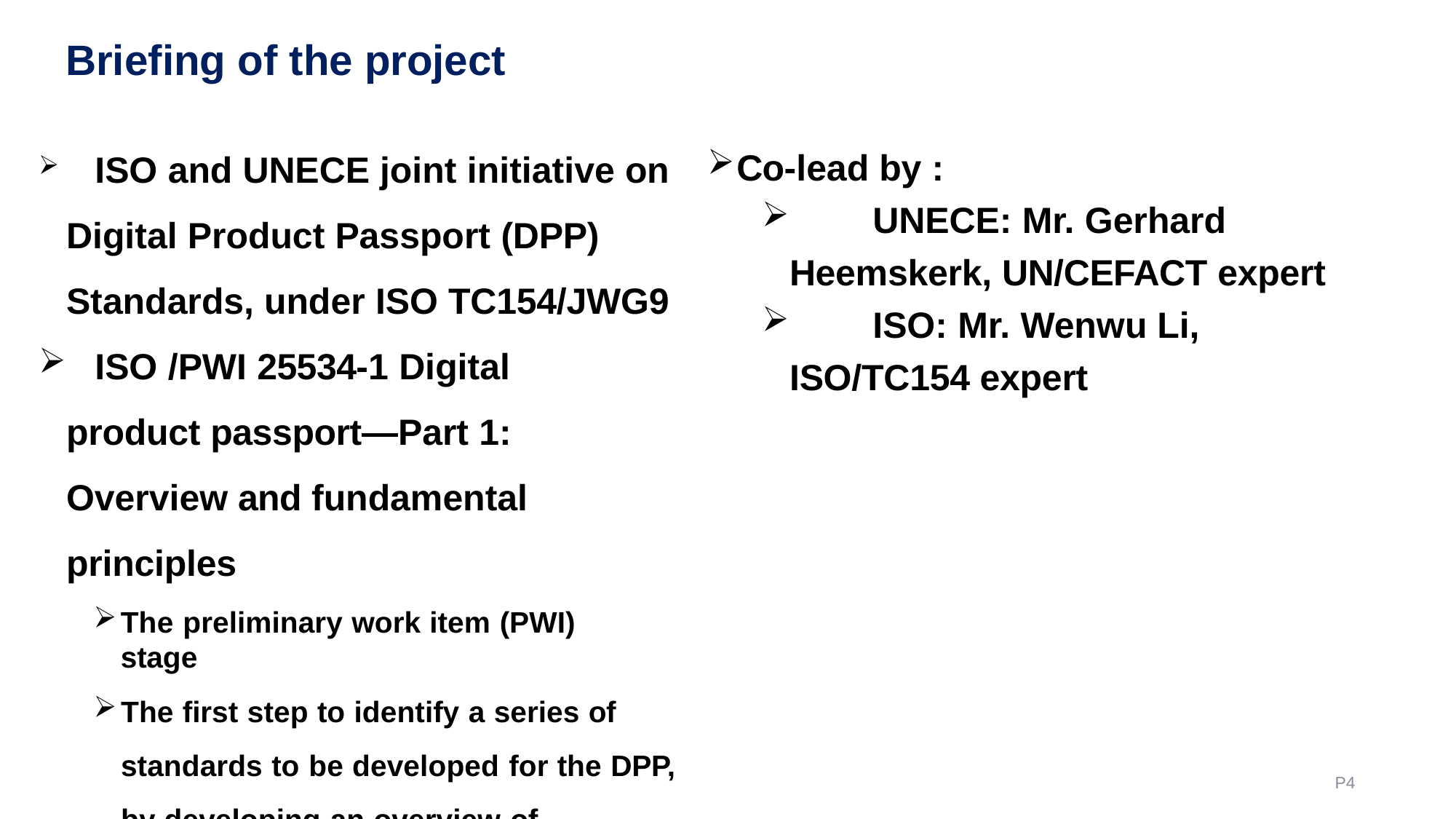

# Briefing of the project
	ISO and UNECE joint initiative on Digital Product Passport (DPP) Standards, under ISO TC154/JWG9
	ISO /PWI 25534-1 Digital product passport—Part 1: Overview and fundamental principles
The preliminary work item (PWI) stage
The first step to identify a series of standards to be developed for the DPP, by developing an overview of architectural principles

Co-lead by :
	UNECE: Mr. Gerhard Heemskerk, UN/CEFACT expert
	ISO: Mr. Wenwu Li, ISO/TC154 expert
P4